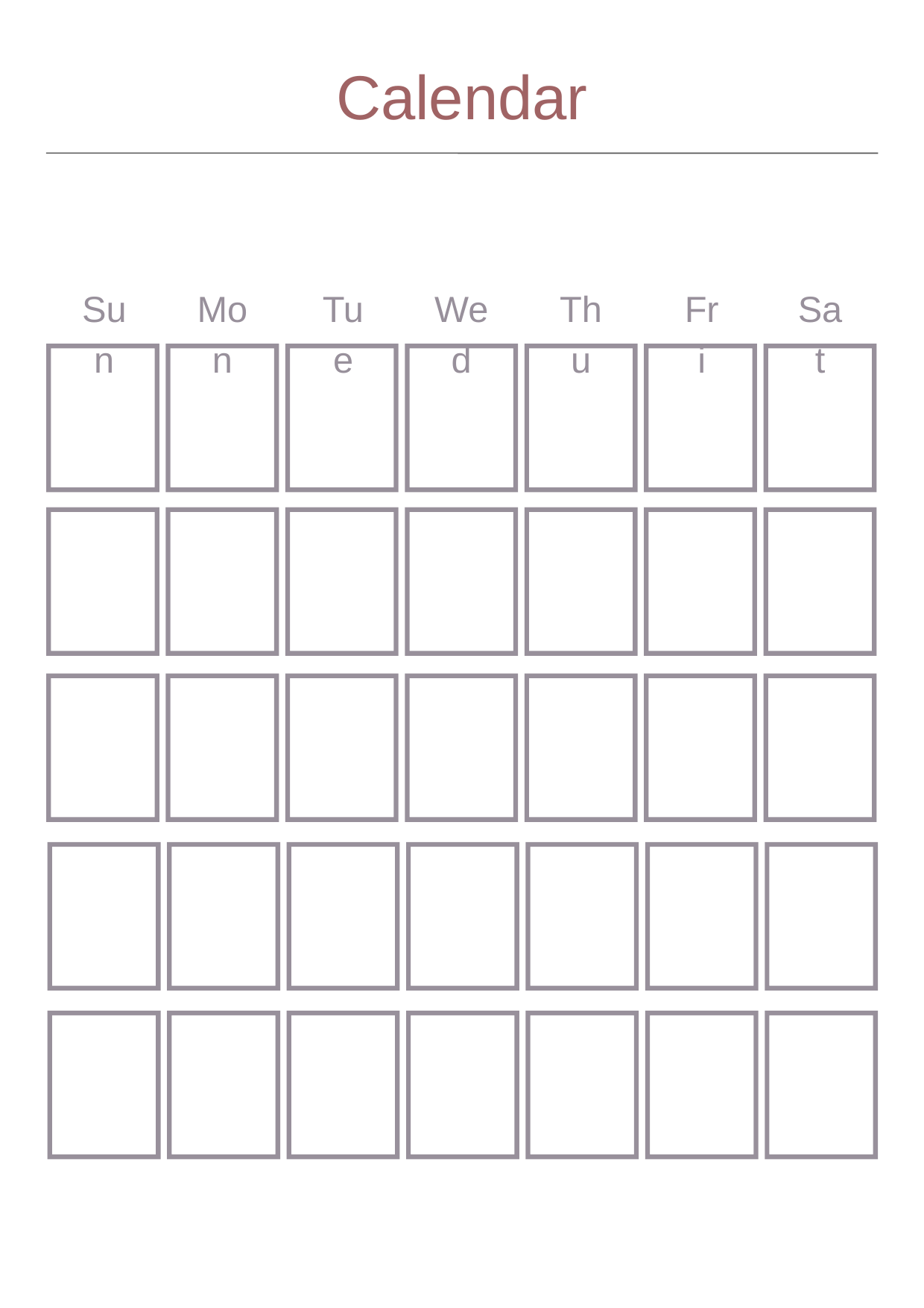

Calendar

Sun
Mon
Tue
Wed
Thu
Fri
Sat